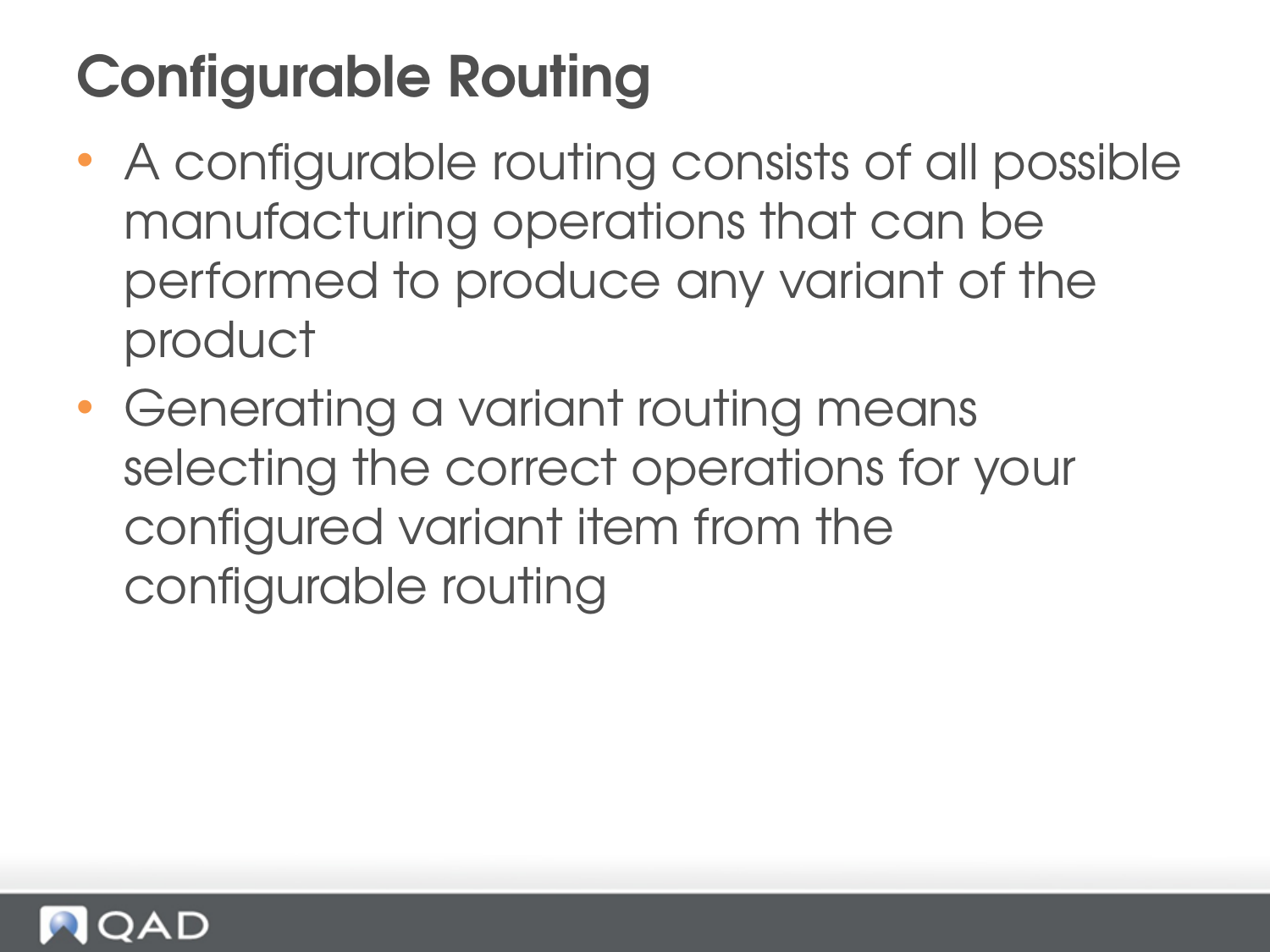

# Configurable Routing
A configurable routing consists of all possible manufacturing operations that can be performed to produce any variant of the product
Generating a variant routing means selecting the correct operations for your configured variant item from the configurable routing